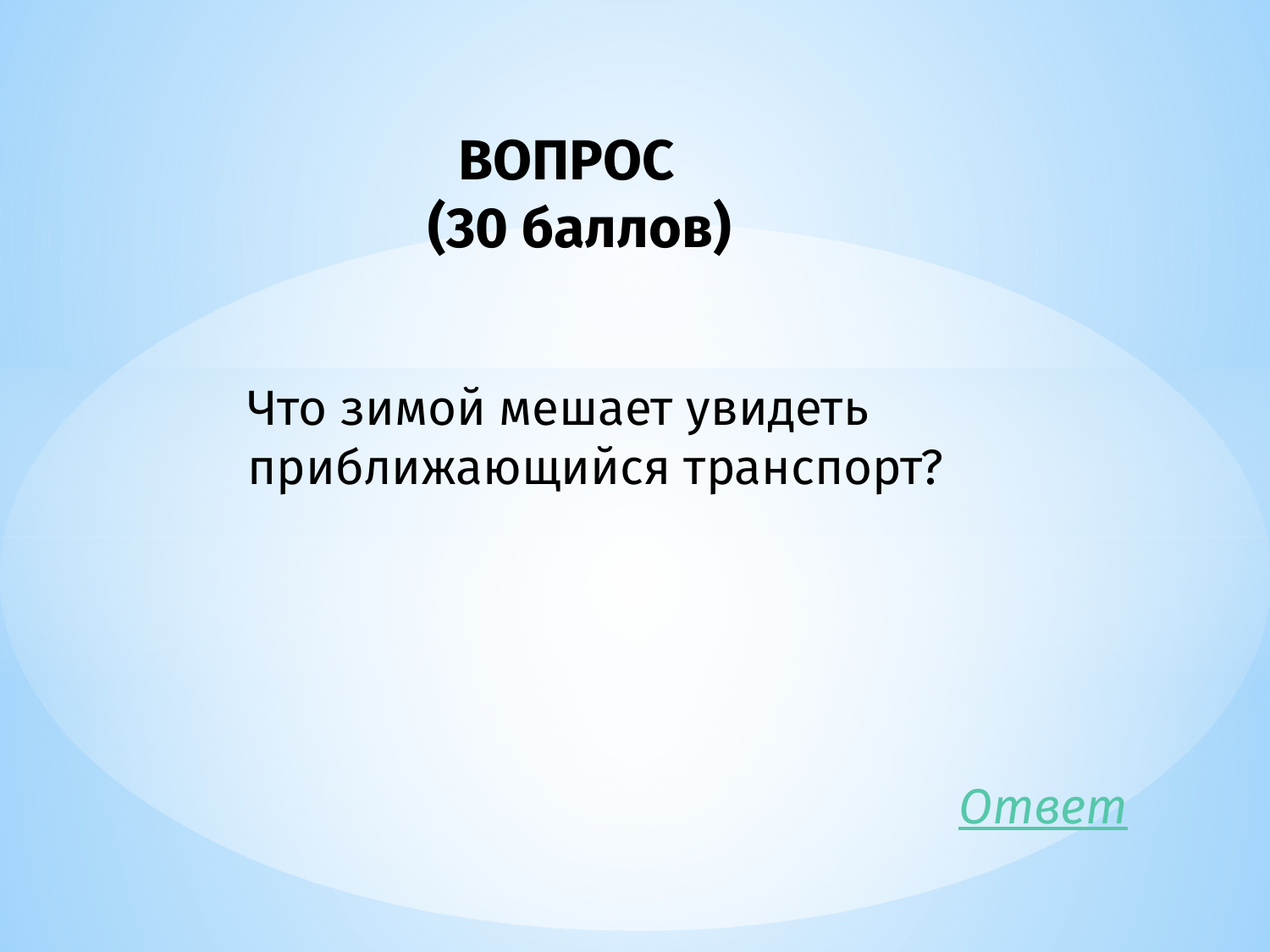

ВОПРОС
(30 баллов)
Что зимой мешает увидеть приближающийся транспорт?
Ответ